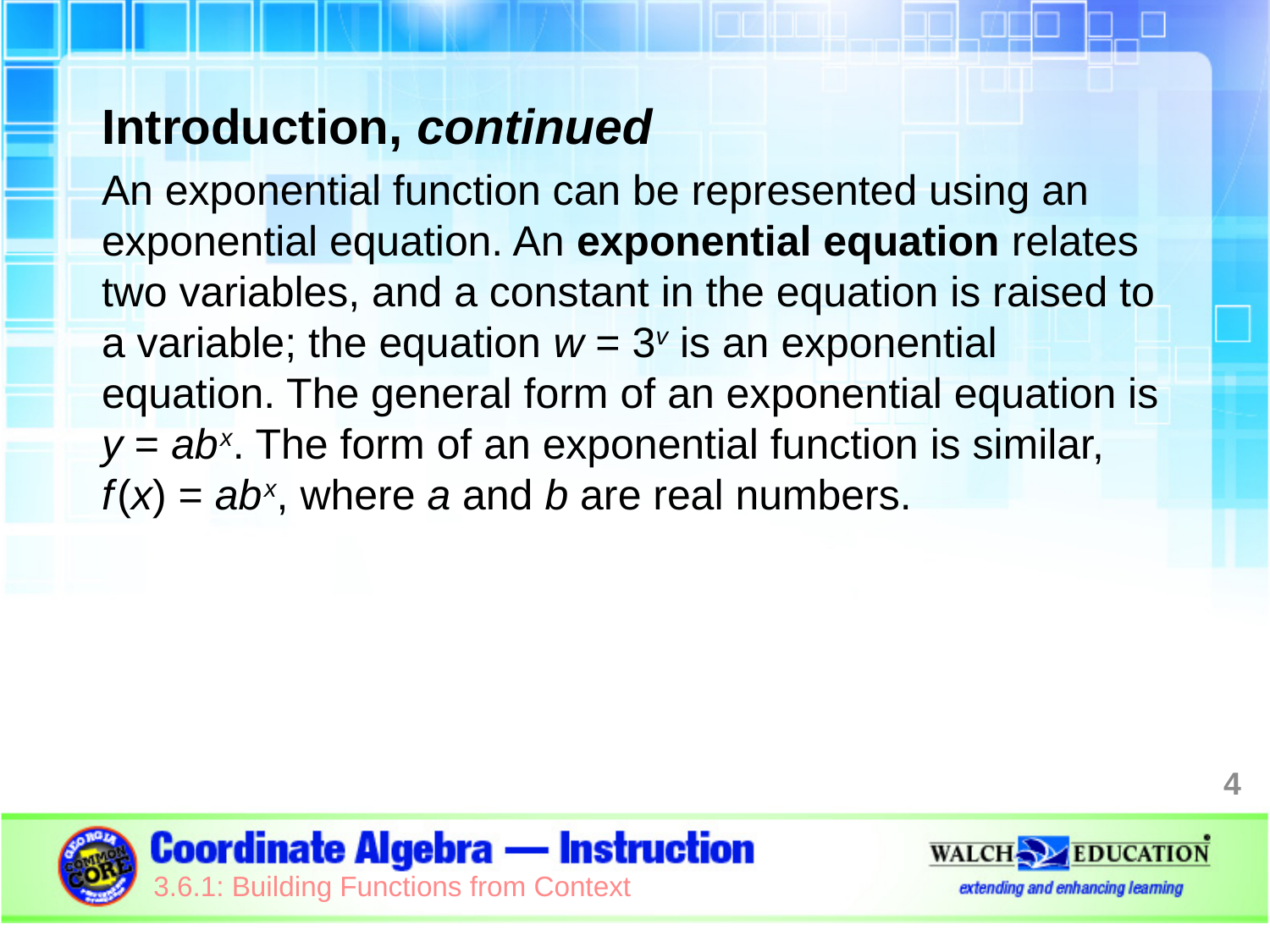

Introduction, continued
An exponential function can be represented using an exponential equation. An exponential equation relates two variables, and a constant in the equation is raised to a variable; the equation w = 3v is an exponential equation. The general form of an exponential equation is y = ab x. The form of an exponential function is similar,
f (x) = ab x, where a and b are real numbers.
4
3.6.1: Building Functions from Context